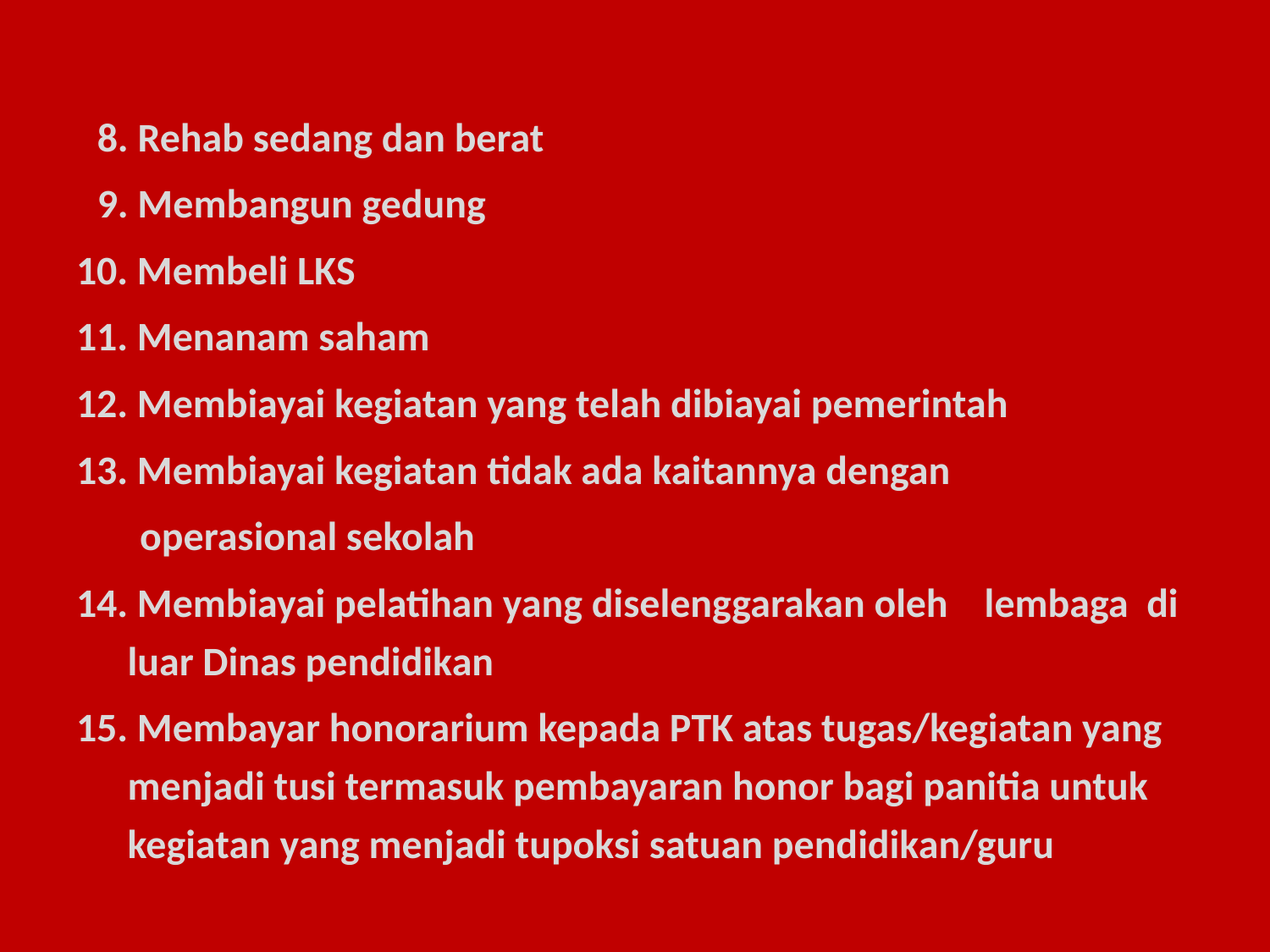

#
8. Rehab sedang dan berat
9. Membangun gedung
10. Membeli LKS
11. Menanam saham
12. Membiayai kegiatan yang telah dibiayai pemerintah
13. Membiayai kegiatan tidak ada kaitannya dengan
       operasional sekolah
14. Membiayai pelatihan yang diselenggarakan oleh    lembaga  di luar Dinas pendidikan
15. Membayar honorarium kepada PTK atas tugas/kegiatan yang menjadi tusi termasuk pembayaran honor bagi panitia untuk kegiatan yang menjadi tupoksi satuan pendidikan/guru